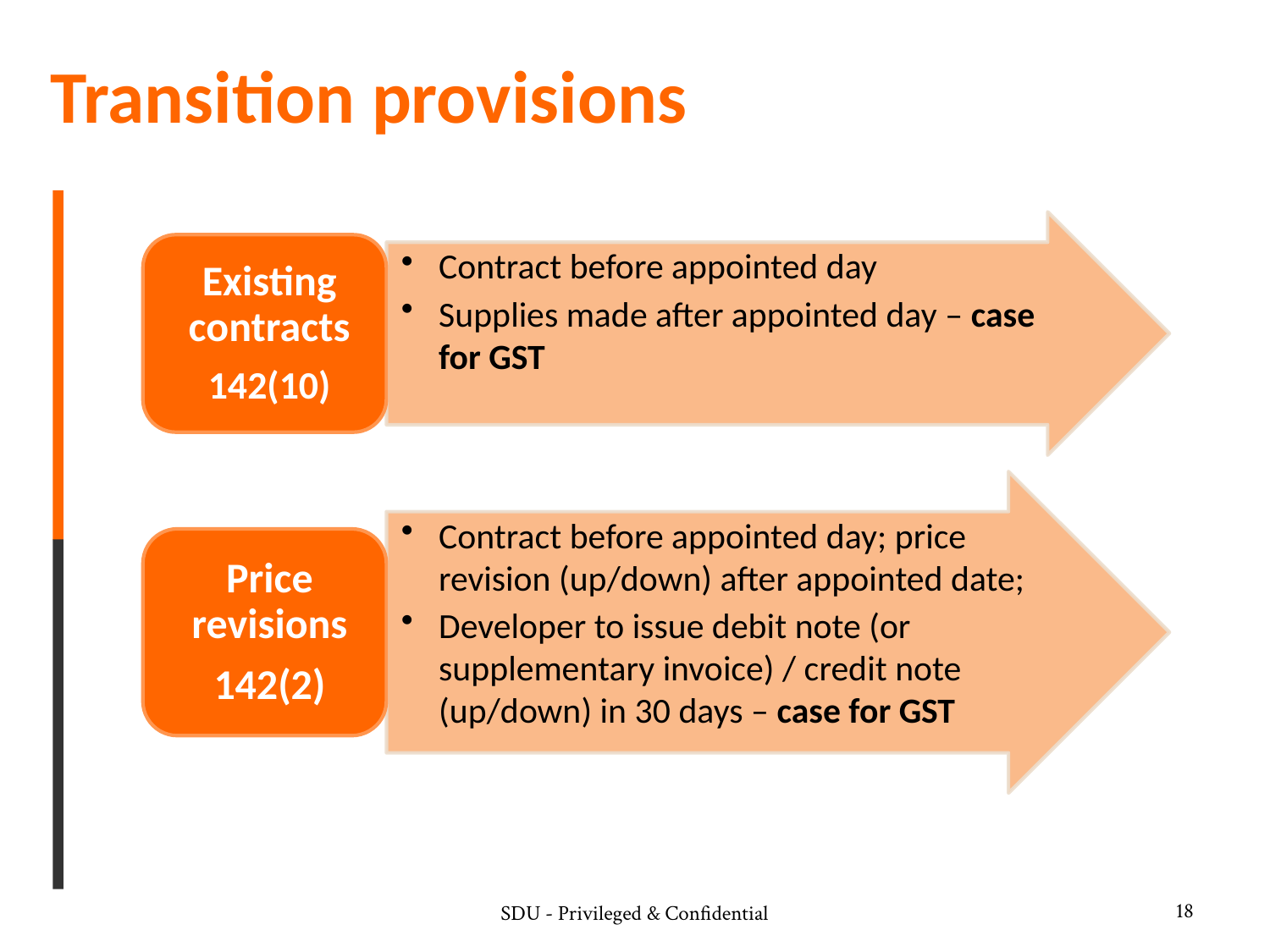

# Transition provisions
Contract before appointed day
Supplies made after appointed day – case for GST
Existing contracts
142(10)
Contract before appointed day; price revision (up/down) after appointed date;
Developer to issue debit note (or supplementary invoice) / credit note (up/down) in 30 days – case for GST
Price revisions
142(2)
18
SDU - Privileged & Confidential